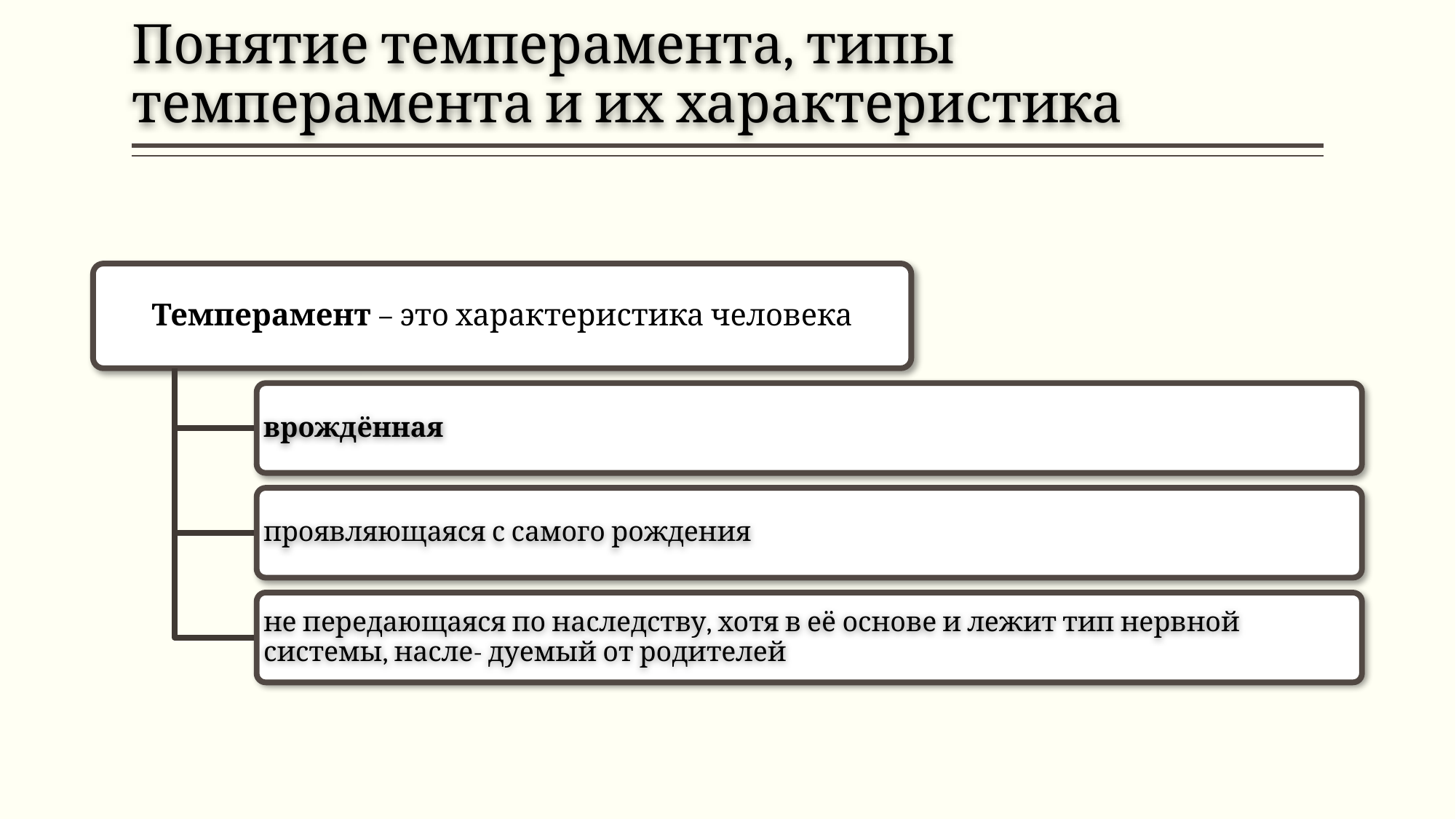

# Понятие темперамента, типы темперамента и их характеристика

Темперамент – это характеристика человека

врождённая

проявляющаяся с самого рождения

не передающаяся по наследству, хотя в её основе и лежит тип нервной системы, насле- дуемый от родителей